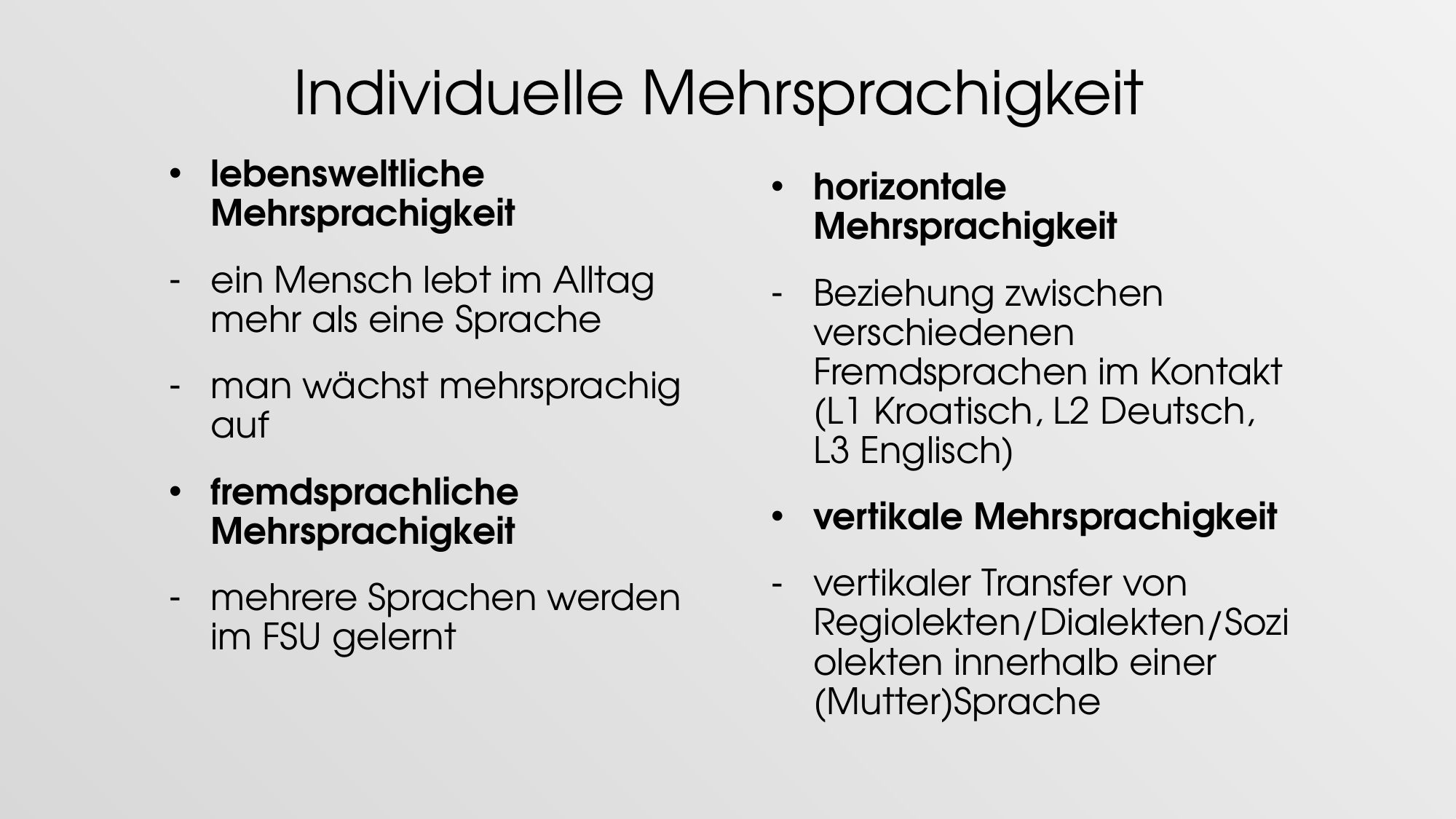

# Individuelle Mehrsprachigkeit
lebensweltliche Mehrsprachigkeit
ein Mensch lebt im Alltag mehr als eine Sprache
man wächst mehrsprachig auf
fremdsprachliche Mehrsprachigkeit
mehrere Sprachen werden im FSU gelernt

horizontale Mehrsprachigkeit
Beziehung zwischen verschiedenen Fremdsprachen im Kontakt (L1 Kroatisch, L2 Deutsch, L3 Englisch)
vertikale Mehrsprachigkeit
vertikaler Transfer von Regiolekten/Dialekten/Soziolekten innerhalb einer (Mutter)Sprache